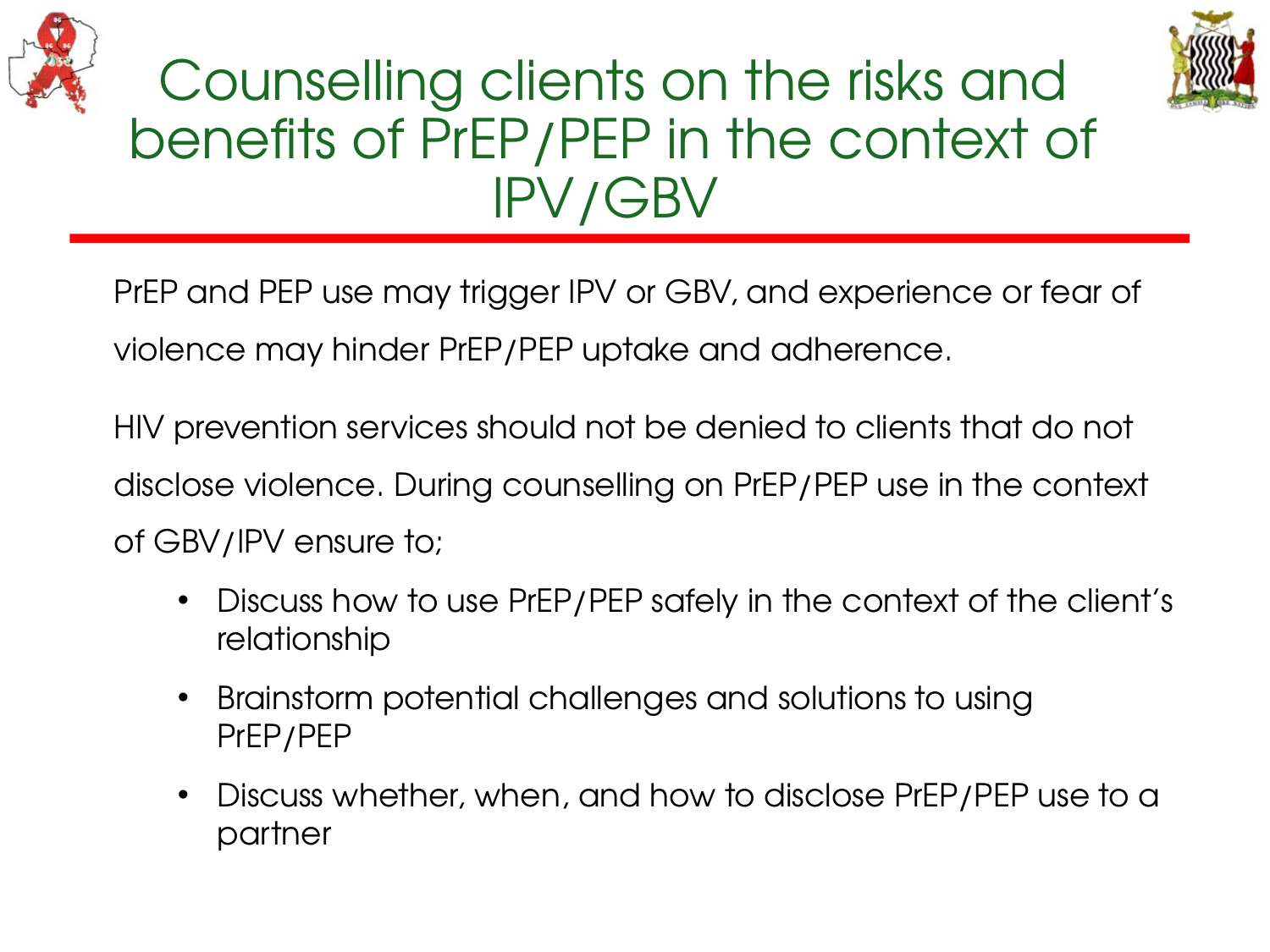

# Counselling clients on the risks and benefits of PrEP/PEP in the context of IPV/GBV
PrEP and PEP use may trigger IPV or GBV, and experience or fear of violence may hinder PrEP/PEP uptake and adherence.
HIV prevention services should not be denied to clients that do not disclose violence. During counselling on PrEP/PEP use in the context of GBV/IPV ensure to;
Discuss how to use PrEP/PEP safely in the context of the client’s relationship
Brainstorm potential challenges and solutions to using PrEP/PEP
Discuss whether, when, and how to disclose PrEP/PEP use to a partner